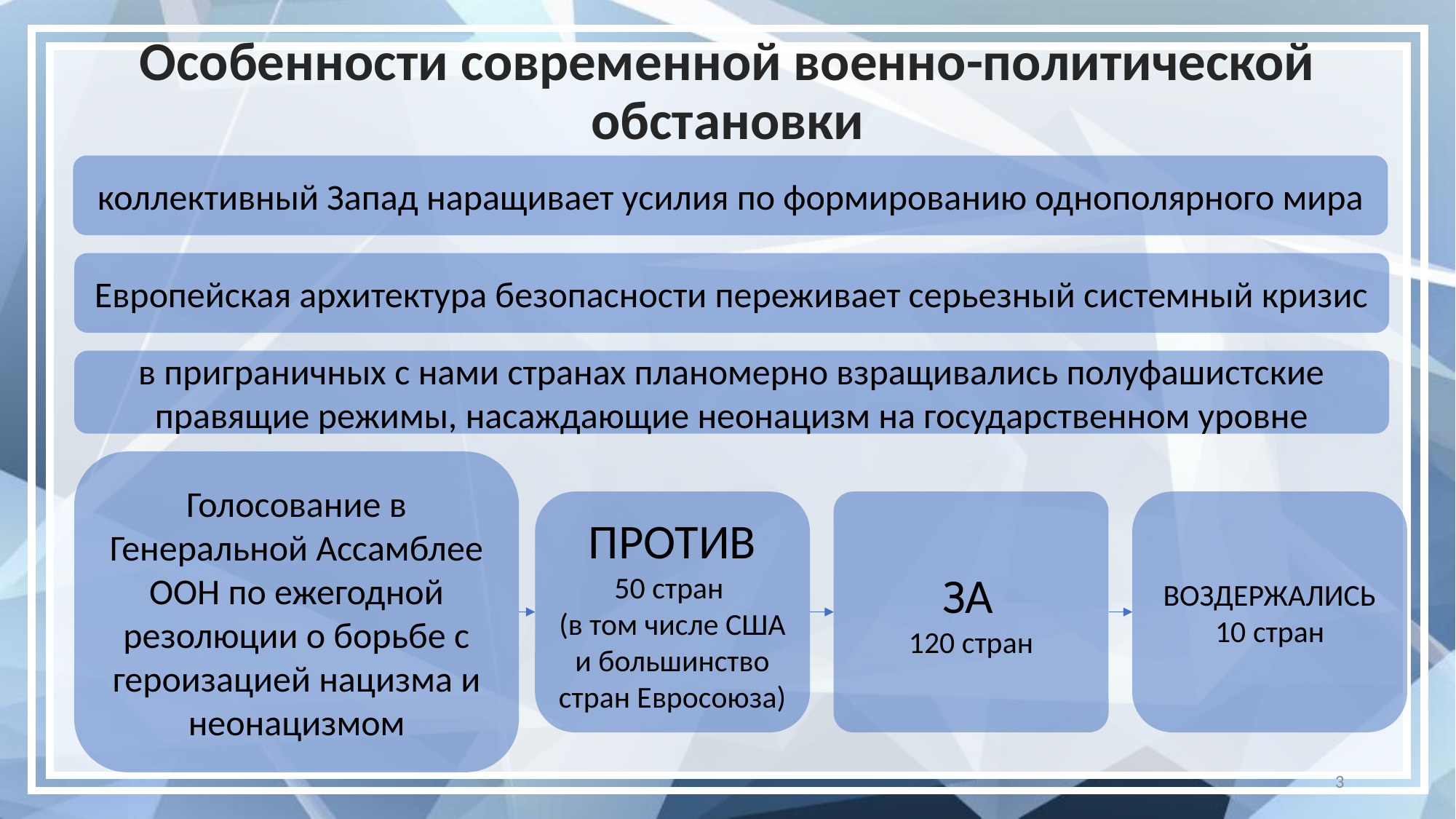

# Особенности современной военно-политической обстановки
коллективный Запад наращивает усилия по формированию однополярного мира
Европейская архитектура безопасности переживает серьезный системный кризис
в приграничных с нами странах планомерно взращивались полуфашистские правящие режимы, насаждающие неонацизм на государственном уровне
Голосование в Генеральной Ассамблее ООН по ежегодной резолюции о борьбе с героизацией нацизма и неонацизмом
ПРОТИВ
50 стран
(в том числе США и большинство стран Евросоюза)
ЗА
120 стран
ВОЗДЕРЖАЛИСЬ
10 стран
3